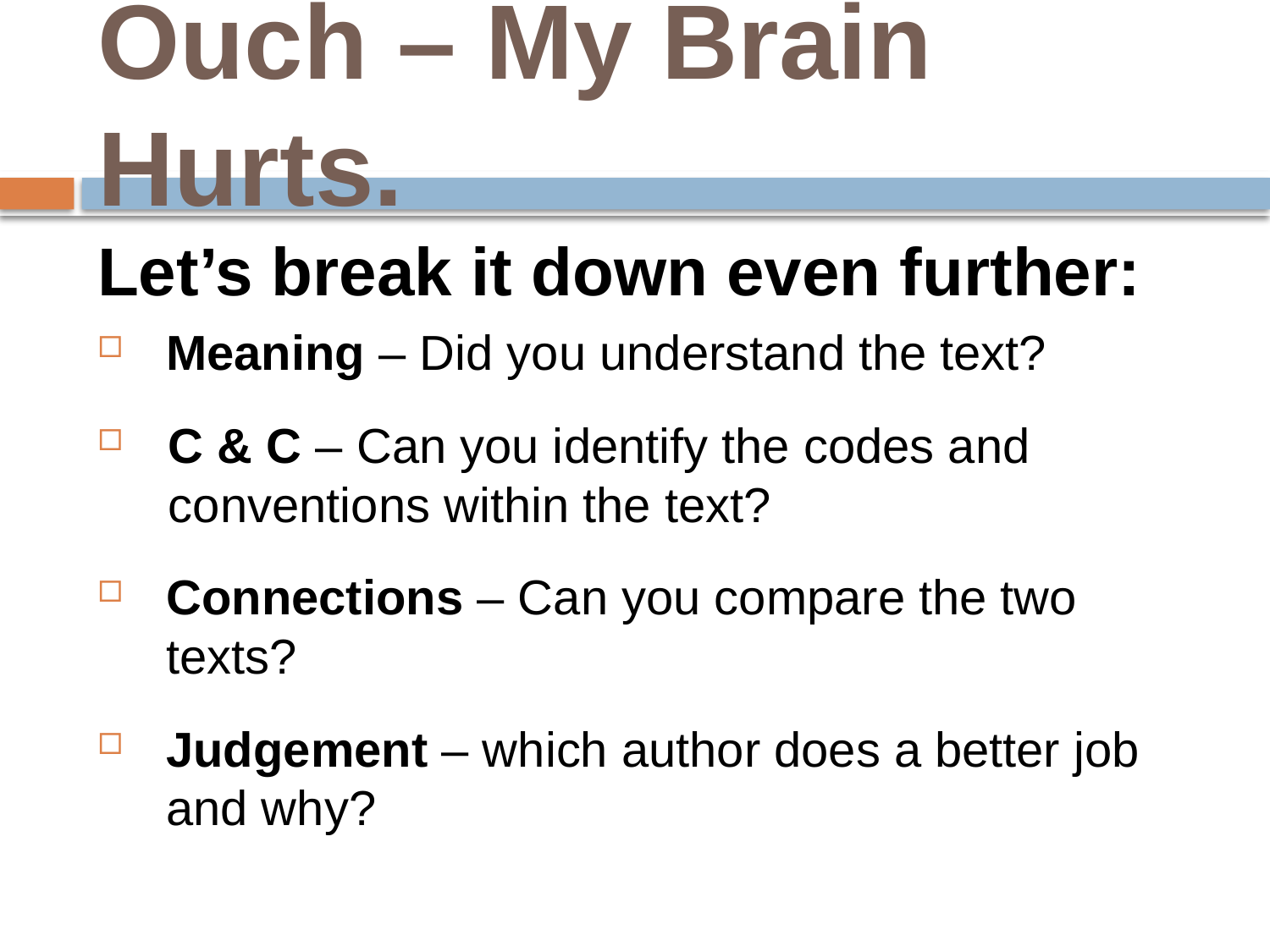

# Ouch – My Brain Hurts.
Let’s break it down even further:
Meaning – Did you understand the text?

C & C – Can you identify the codes and conventions within the text?

Connections – Can you compare the two texts?

Judgement – which author does a better job and why?